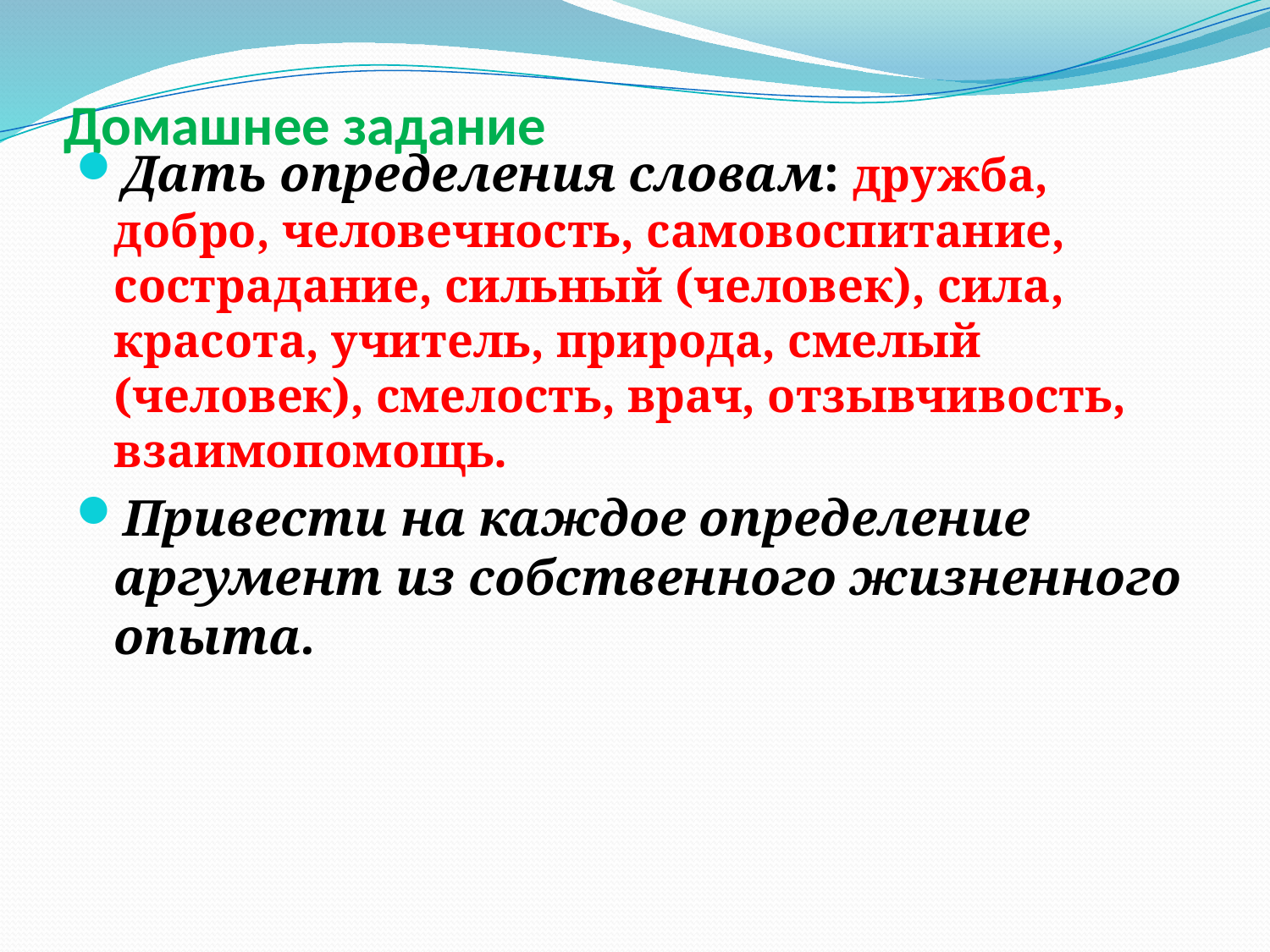

# Домашнее задание
Дать определения словам: дружба, добро, человечность, самовоспитание, сострадание, сильный (человек), сила, красота, учитель, природа, смелый (человек), смелость, врач, отзывчивость, взаимопомощь.
Привести на каждое определение аргумент из собственного жизненного опыта.